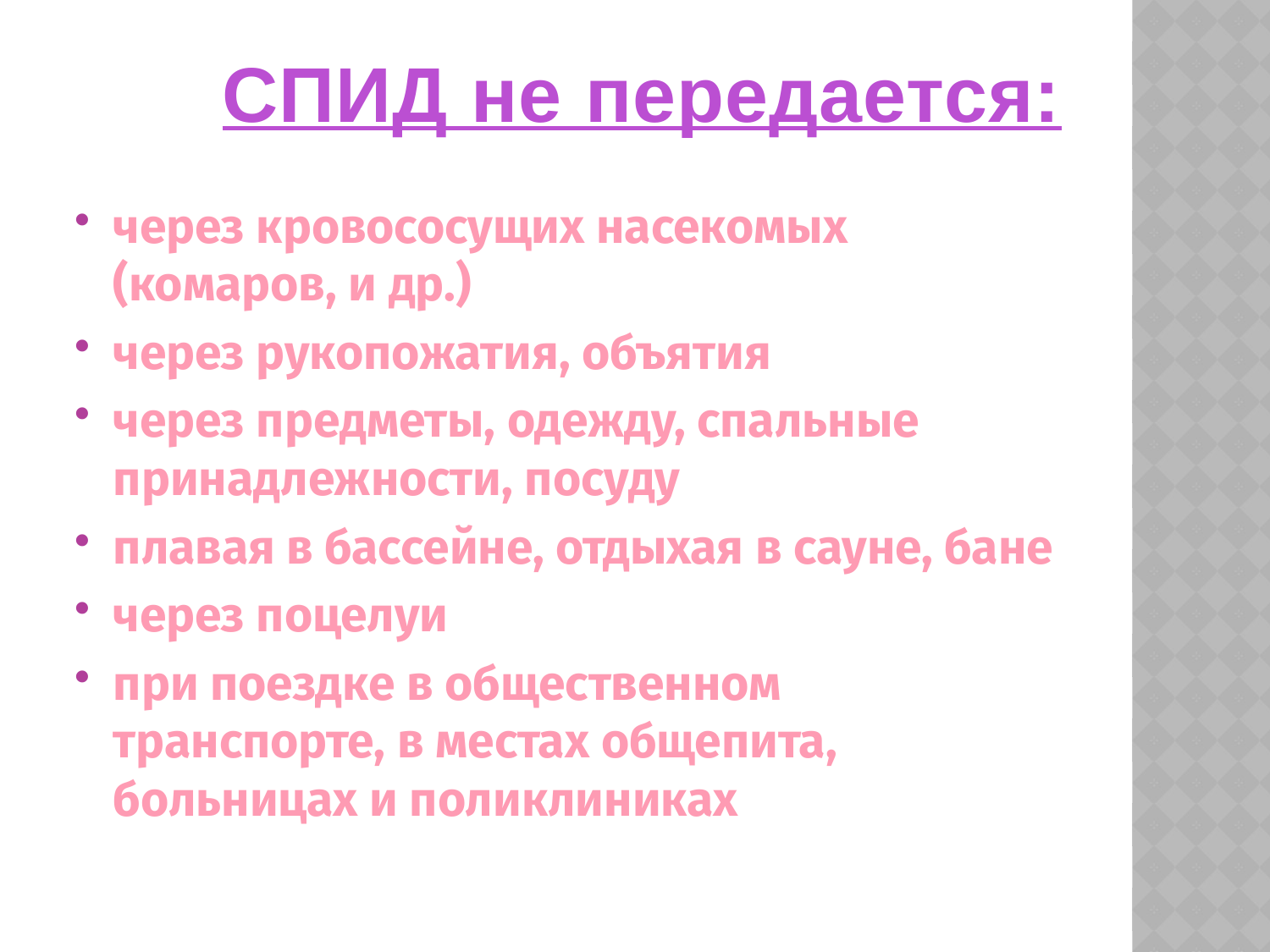

# СПИД не передается:
через кровососущих насекомых (комаров, и др.)
через рукопожатия, объятия
через предметы, одежду, спальные принадлежности, посуду
плавая в бассейне, отдыхая в сауне, бане
через поцелуи
при поездке в общественном транспорте, в местах общепита, больницах и поликлиниках